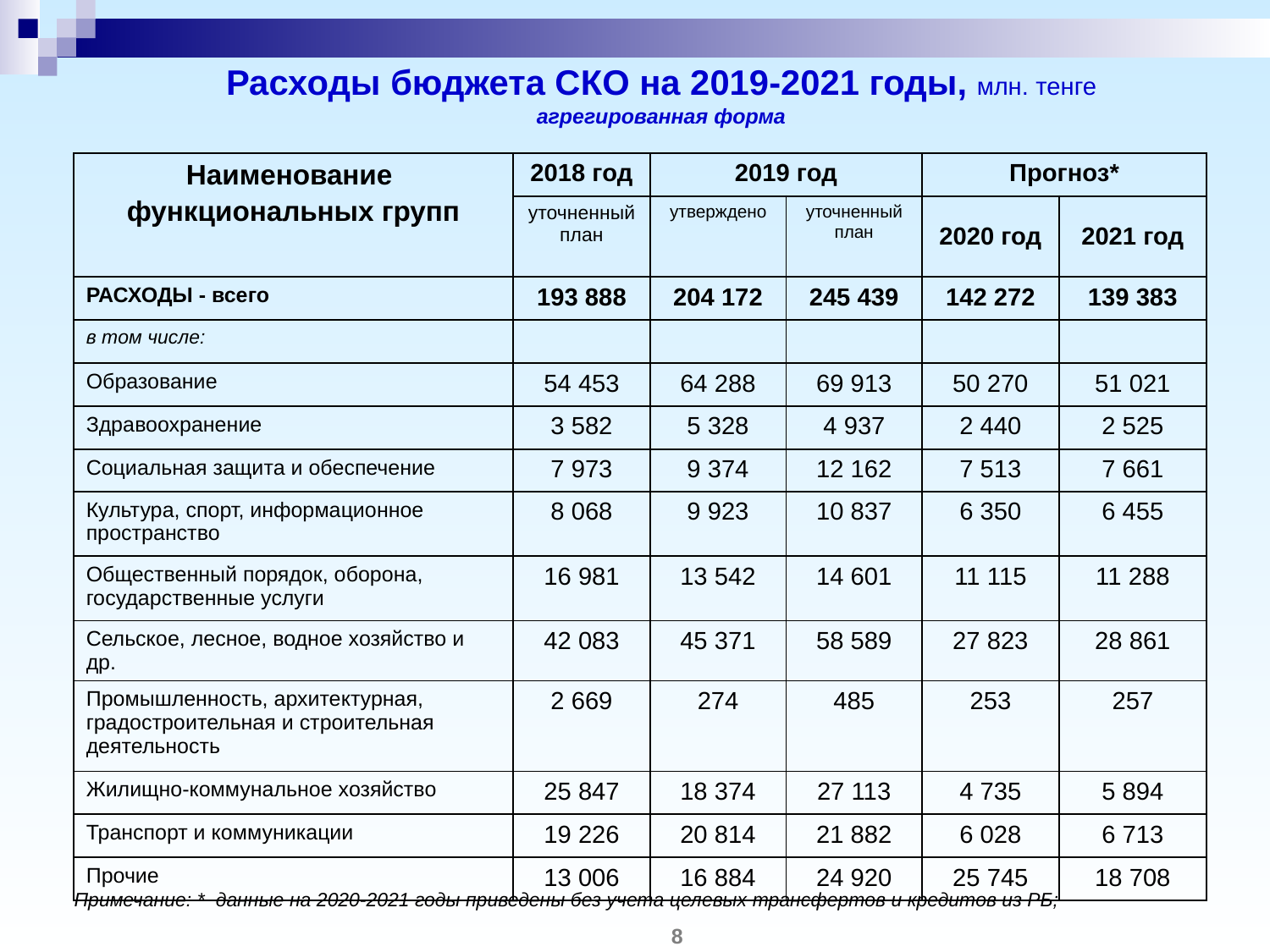

# Расходы бюджета СКО на 2019-2021 годы, млн. тенге агрегированная форма
| Наименование функциональных групп | 2018 год | 2019 год |  | Прогноз\* |  |
| --- | --- | --- | --- | --- | --- |
|  | уточненный план | утверждено | уточненный план | 2020 год | 2021 год |
| РАСХОДЫ - всего | 193 888 | 204 172 | 245 439 | 142 272 | 139 383 |
| в том числе: |  |  |  |  |  |
| Образование | 54 453 | 64 288 | 69 913 | 50 270 | 51 021 |
| Здравоохранение | 3 582 | 5 328 | 4 937 | 2 440 | 2 525 |
| Социальная защита и обеспечение | 7 973 | 9 374 | 12 162 | 7 513 | 7 661 |
| Культура, спорт, информационное пространство | 8 068 | 9 923 | 10 837 | 6 350 | 6 455 |
| Общественный порядок, оборона, государственные услуги | 16 981 | 13 542 | 14 601 | 11 115 | 11 288 |
| Сельское, лесное, водное хозяйство и др. | 42 083 | 45 371 | 58 589 | 27 823 | 28 861 |
| Промышленность, архитектурная, градостроительная и строительная деятельность | 2 669 | 274 | 485 | 253 | 257 |
| Жилищно-коммунальное хозяйство | 25 847 | 18 374 | 27 113 | 4 735 | 5 894 |
| Транспорт и коммуникации | 19 226 | 20 814 | 21 882 | 6 028 | 6 713 |
| Прочие | 13 006 | 16 884 | 24 920 | 25 745 | 18 708 |

Примечание: *  данные на 2020-2021 годы приведены без учета целевых трансфертов и кредитов из РБ;
8